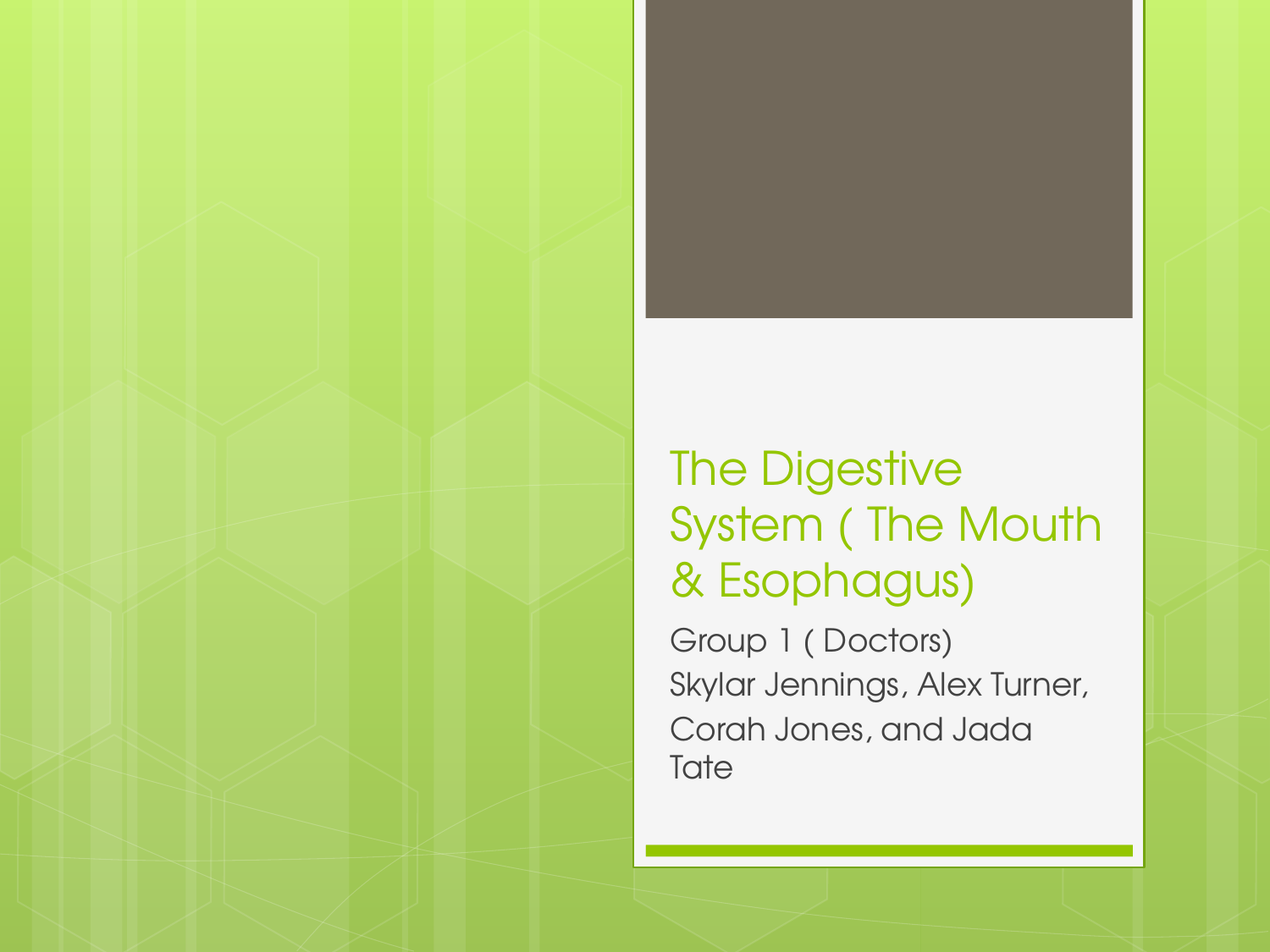

# The Digestive System ( The Mouth & Esophagus)
Group 1 ( Doctors)
Skylar Jennings, Alex Turner,
Corah Jones, and Jada Tate